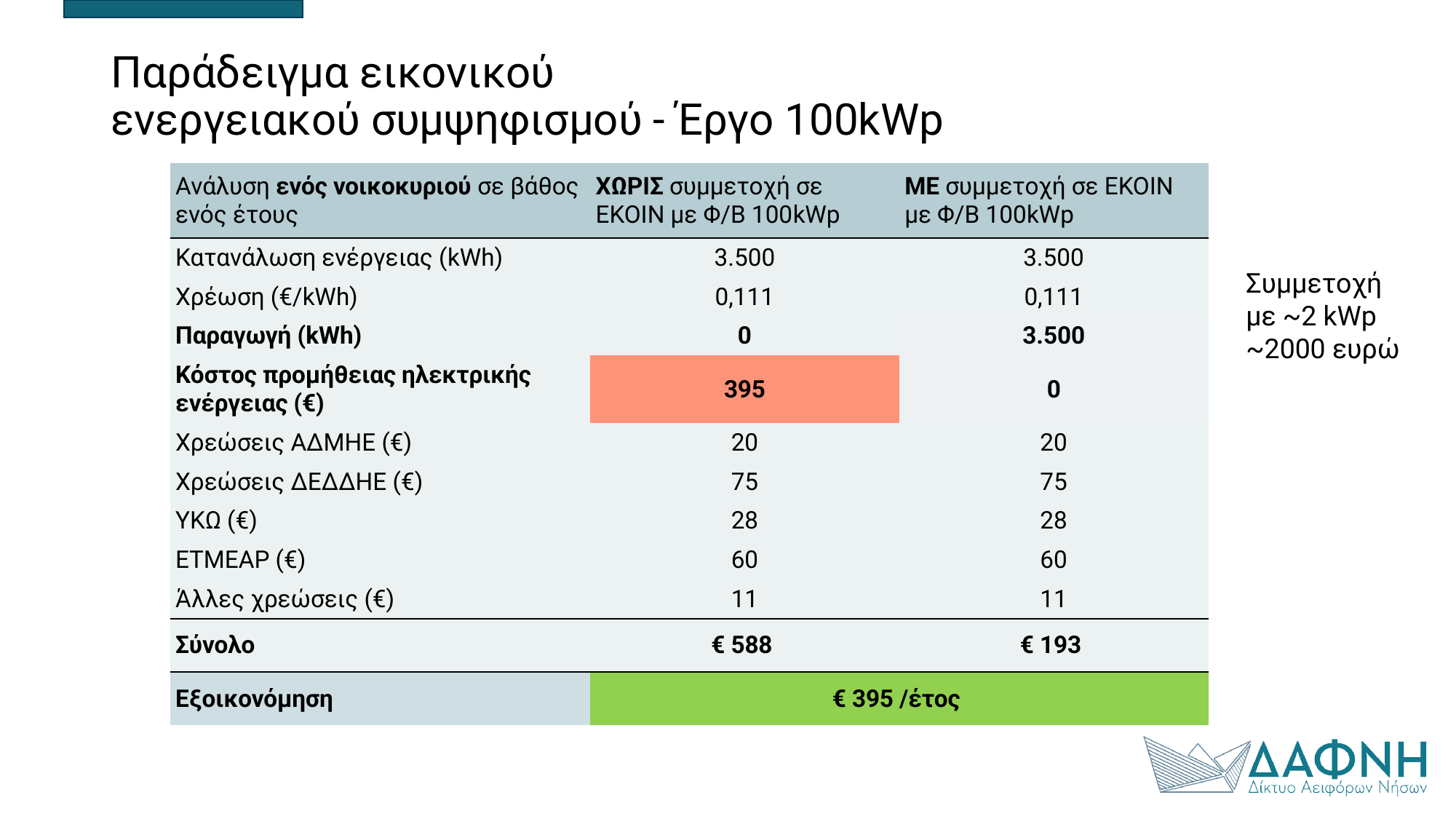

# Παράδειγμα εικονικού ενεργειακού συμψηφισμού - Έργο 100kWp
| Ανάλυση ενός νοικοκυριού σε βάθος ενός έτους | ΧΩΡΙΣ συμμετοχή σε ΕΚΟΙΝ με Φ/Β 100kWp | ΜΕ συμμετοχή σε ΕΚΟΙΝ με Φ/Β 100kWp |
| --- | --- | --- |
| Κατανάλωση ενέργειας (kWh) | 3.500 | 3.500 |
| Χρέωση (€/kWh) | 0,111 | 0,111 |
| Παραγωγή (kWh) | 0 | 3.500 |
| Κόστος προμήθειας ηλεκτρικής ενέργειας (€) | 395 | 0 |
| Χρεώσεις ΑΔΜΗΕ (€) | 20 | 20 |
| Χρεώσεις ΔΕΔΔΗΕ (€) | 75 | 75 |
| ΥΚΩ (€) | 28 | 28 |
| ΕΤΜΕΑΡ (€) | 60 | 60 |
| Άλλες χρεώσεις (€) | 11 | 11 |
| Σύνολο | € 588 | € 193 |
| Εξοικονόμηση | € 395 /έτος |  |
Συμμετοχή με ~2 kWp
~2000 ευρώ